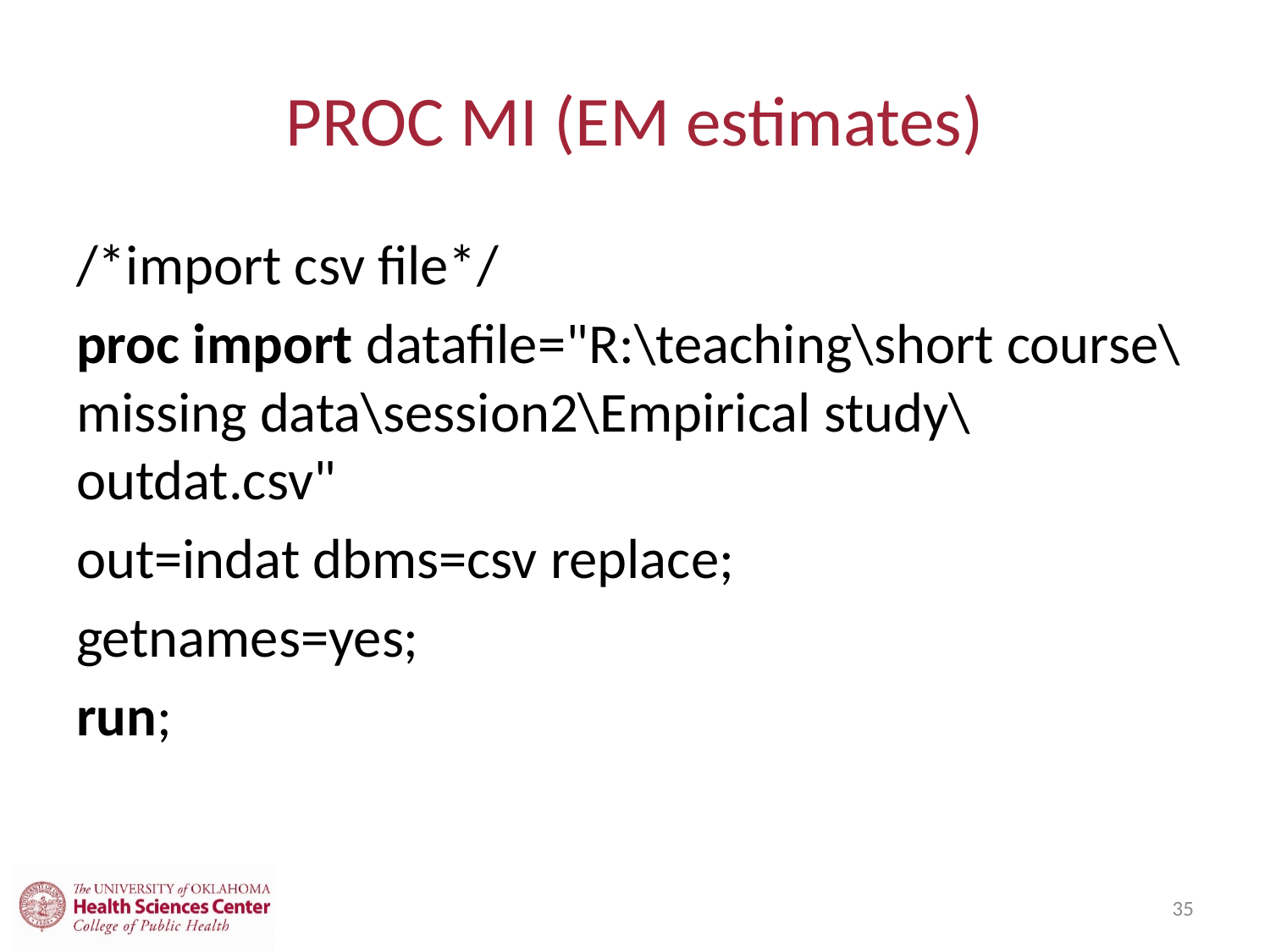

# PROC MI (EM estimates)
/*import csv file*/
proc import datafile="R:\teaching\short course\missing data\session2\Empirical study\outdat.csv"
out=indat dbms=csv replace;
getnames=yes;
run;

35